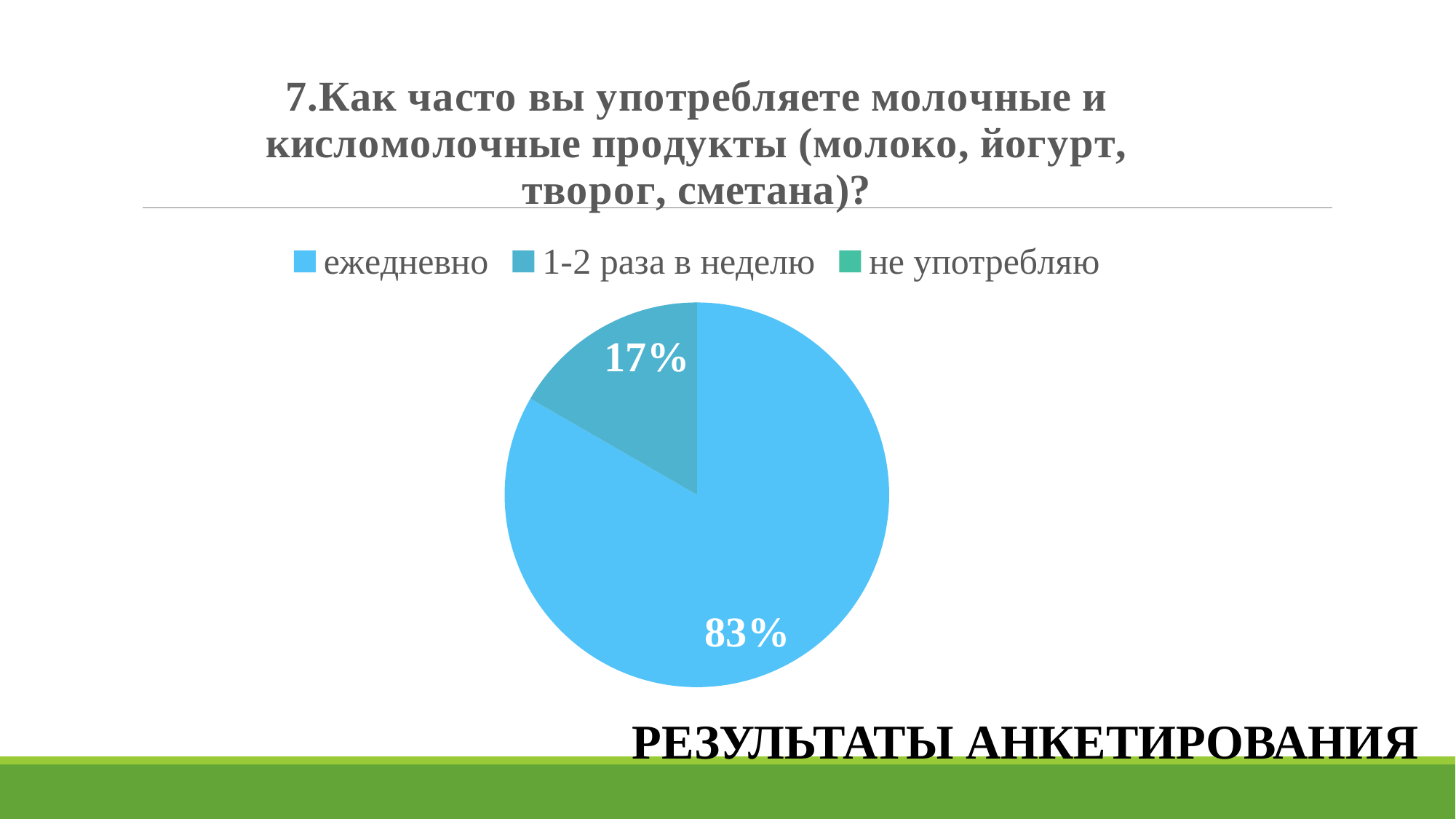

### Chart: 7.Как часто вы употребляете молочные и кисломолочные продукты (молоко, йогурт, творог, сметана)?

| Category | Как часто Вы кушаете свежие овощи и фрукты? |
|---|---|
| ежедневно | 20.0 |
| 1-2 раза в неделю | 4.0 |
| не употребляю | 0.0 |
РЕЗУЛЬТАТЫ АНКЕТИРОВАНИЯ